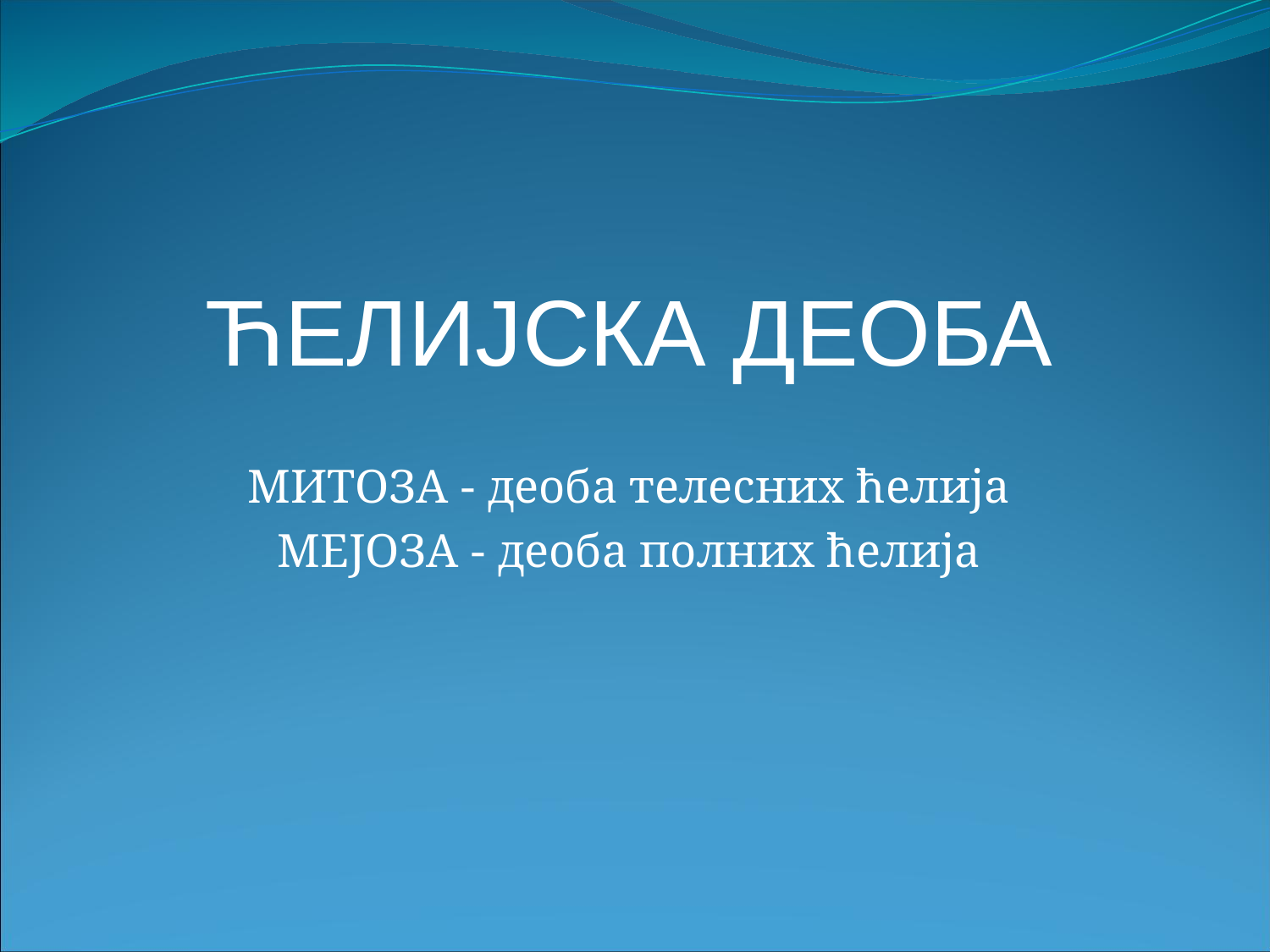

ЋЕЛИЈСКА ДЕОБА

МИТОЗА - деоба телесних ћелија
МЕЈОЗА - деоба полних ћелија